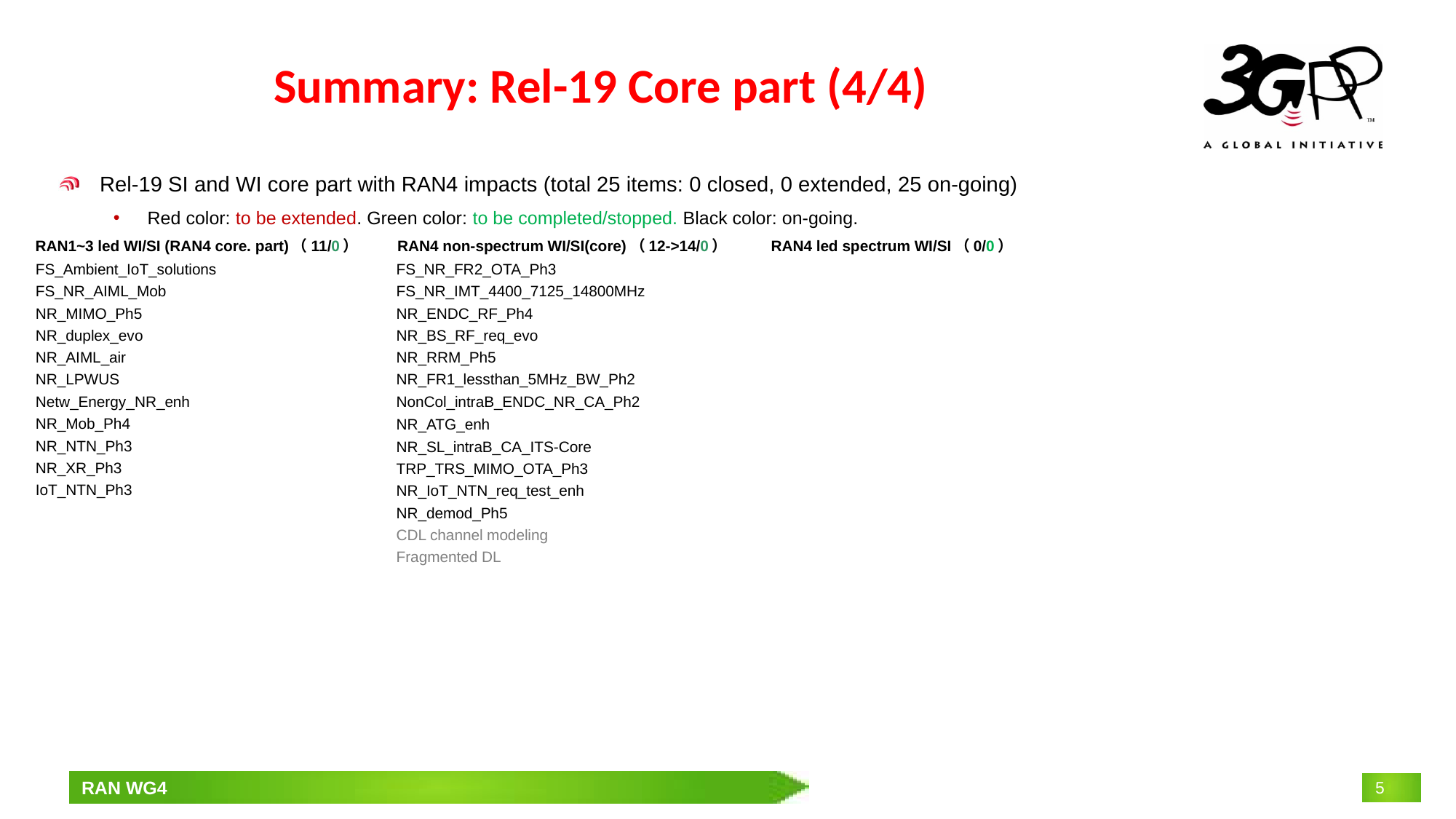

# Summary: Rel-19 Core part (4/4)
Rel-19 SI and WI core part with RAN4 impacts (total 25 items: 0 closed, 0 extended, 25 on-going)
Red color: to be extended. Green color: to be completed/stopped. Black color: on-going.
RAN1~3 led WI/SI (RAN4 core. part)（11/0）
RAN4 non-spectrum WI/SI(core)（12->14/0）
RAN4 led spectrum WI/SI（0/0）
| FS\_Ambient\_IoT\_solutions |
| --- |
| FS\_NR\_AIML\_Mob |
| NR\_MIMO\_Ph5 |
| NR\_duplex\_evo |
| NR\_AIML\_air |
| NR\_LPWUS |
| Netw\_Energy\_NR\_enh |
| NR\_Mob\_Ph4 |
| NR\_NTN\_Ph3 |
| NR\_XR\_Ph3 |
| IoT\_NTN\_Ph3 |
| FS\_NR\_FR2\_OTA\_Ph3 |
| --- |
| FS\_NR\_IMT\_4400\_7125\_14800MHz |
| NR\_ENDC\_RF\_Ph4 |
| NR\_BS\_RF\_req\_evo |
| NR\_RRM\_Ph5 |
| NR\_FR1\_lessthan\_5MHz\_BW\_Ph2 |
| NonCol\_intraB\_ENDC\_NR\_CA\_Ph2 |
| NR\_ATG\_enh |
| NR\_SL\_intraB\_CA\_ITS-Core |
| TRP\_TRS\_MIMO\_OTA\_Ph3 |
| NR\_IoT\_NTN\_req\_test\_enh |
| NR\_demod\_Ph5 |
| CDL channel modeling |
| Fragmented DL |
|  |
|  |
| --- |
|  |
|  |
|  |
|  |
|  |
|  |
|  |
|  |
|  |